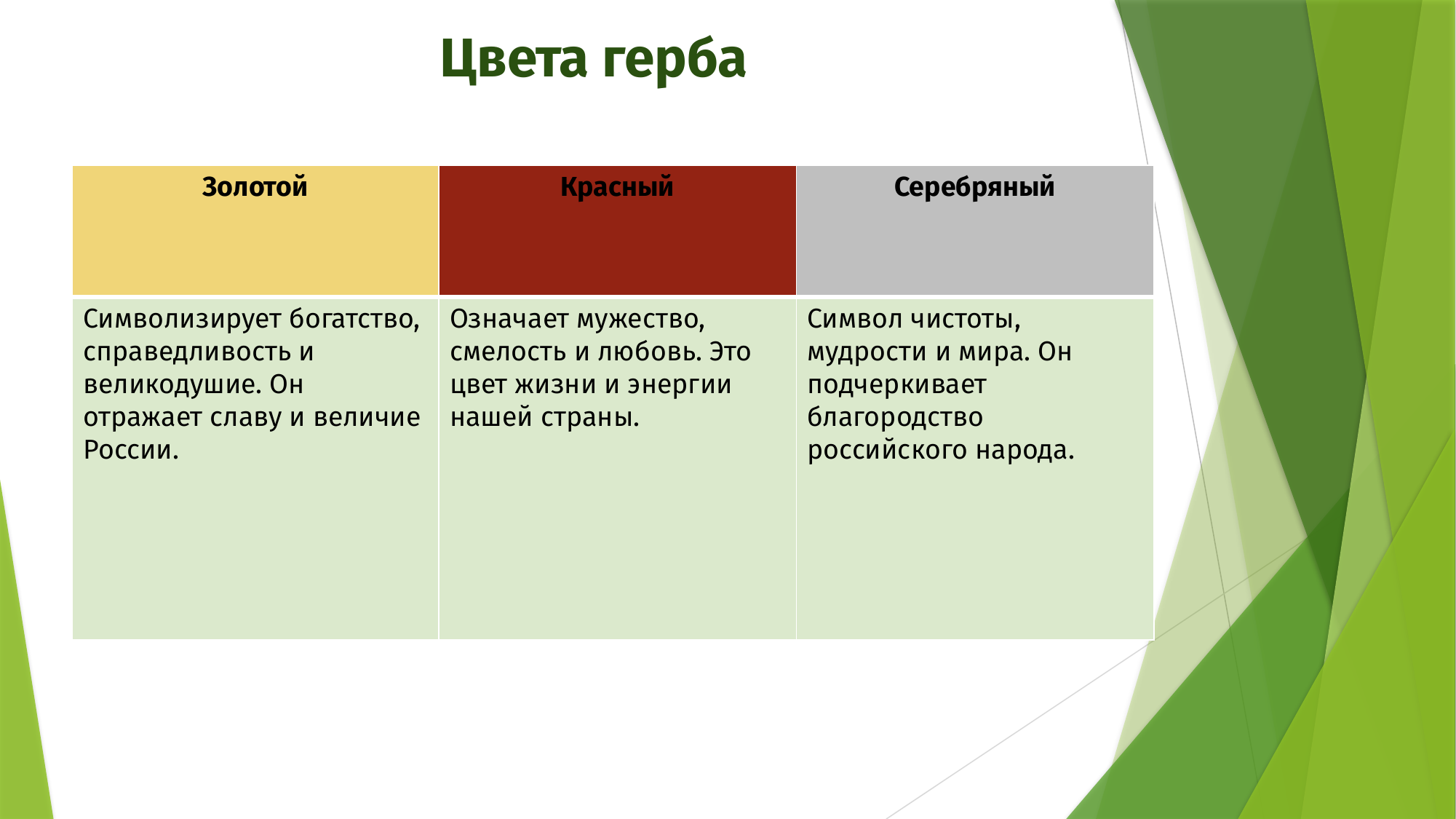

# Цвета герба
| Золотой | Красный | Серебряный |
| --- | --- | --- |
| Символизирует богатство, справедливость и великодушие. Он отражает славу и величие России. | Означает мужество, смелость и любовь. Это цвет жизни и энергии нашей страны. | Символ чистоты, мудрости и мира. Он подчеркивает благородство российского народа. |